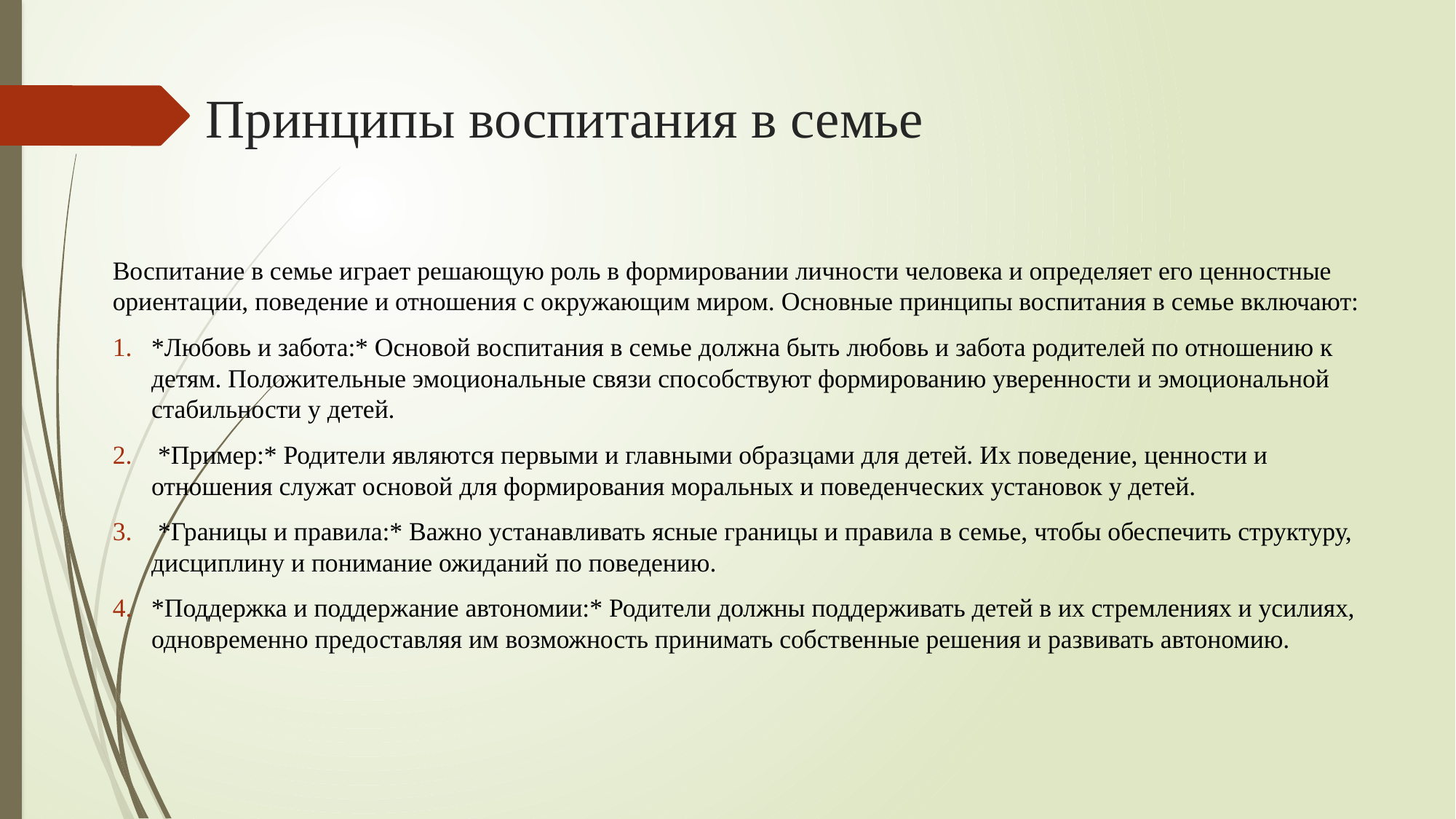

# Принципы воспитания в семье
Воспитание в семье играет решающую роль в формировании личности человека и определяет его ценностные ориентации, поведение и отношения с окружающим миром. Основные принципы воспитания в семье включают:
*Любовь и забота:* Основой воспитания в семье должна быть любовь и забота родителей по отношению к детям. Положительные эмоциональные связи способствуют формированию уверенности и эмоциональной стабильности у детей.
 *Пример:* Родители являются первыми и главными образцами для детей. Их поведение, ценности и отношения служат основой для формирования моральных и поведенческих установок у детей.
 *Границы и правила:* Важно устанавливать ясные границы и правила в семье, чтобы обеспечить структуру, дисциплину и понимание ожиданий по поведению.
*Поддержка и поддержание автономии:* Родители должны поддерживать детей в их стремлениях и усилиях, одновременно предоставляя им возможность принимать собственные решения и развивать автономию.